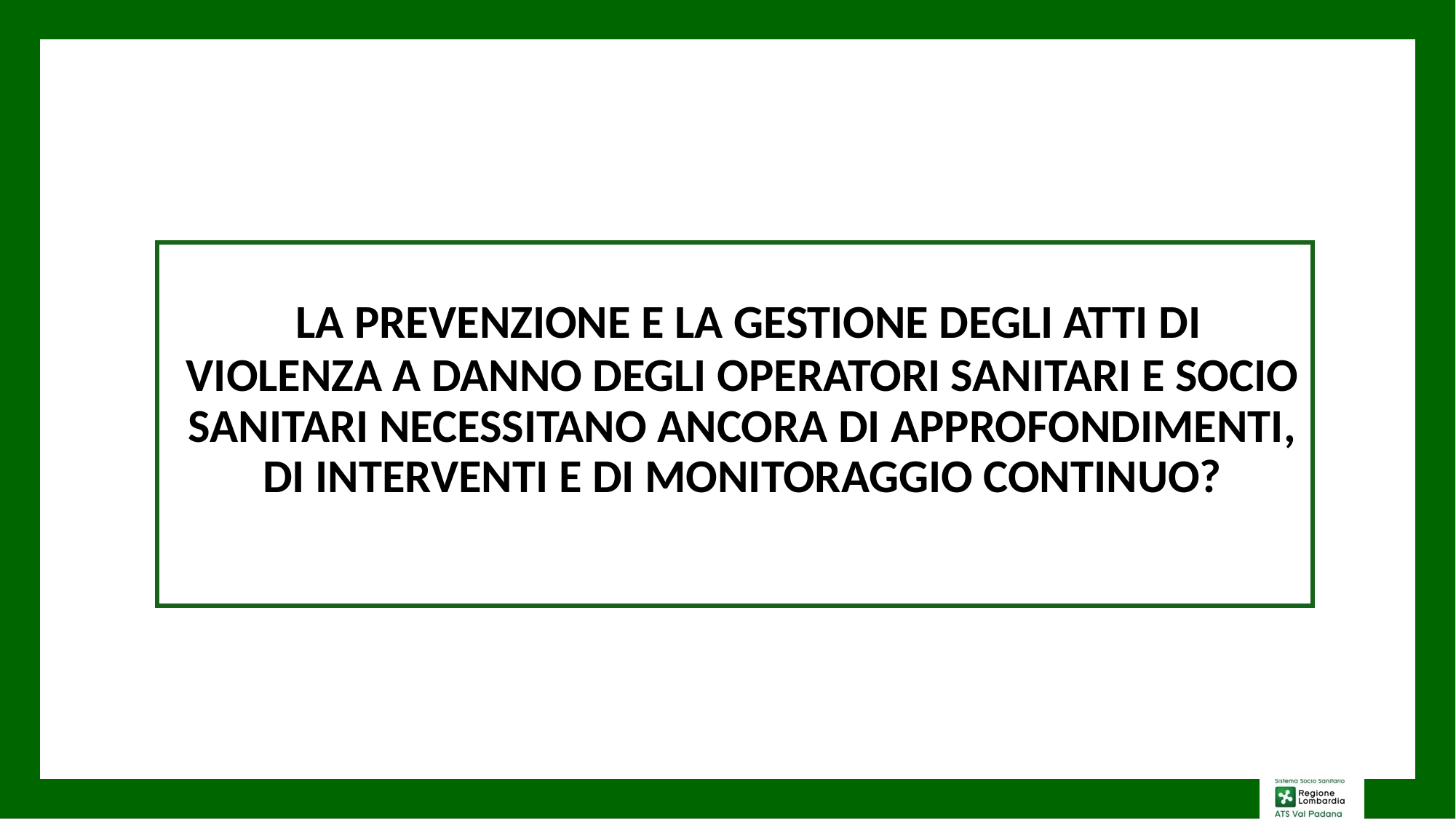

# LA PREVENZIONE E LA GESTIONE DEGLI ATTI DI VIOLENZA A DANNO DEGLI OPERATORI SANITARI E SOCIO SANITARI NECESSITANO ANCORA DI APPROFONDIMENTI, DI INTERVENTI E DI MONITORAGGIO CONTINUO?